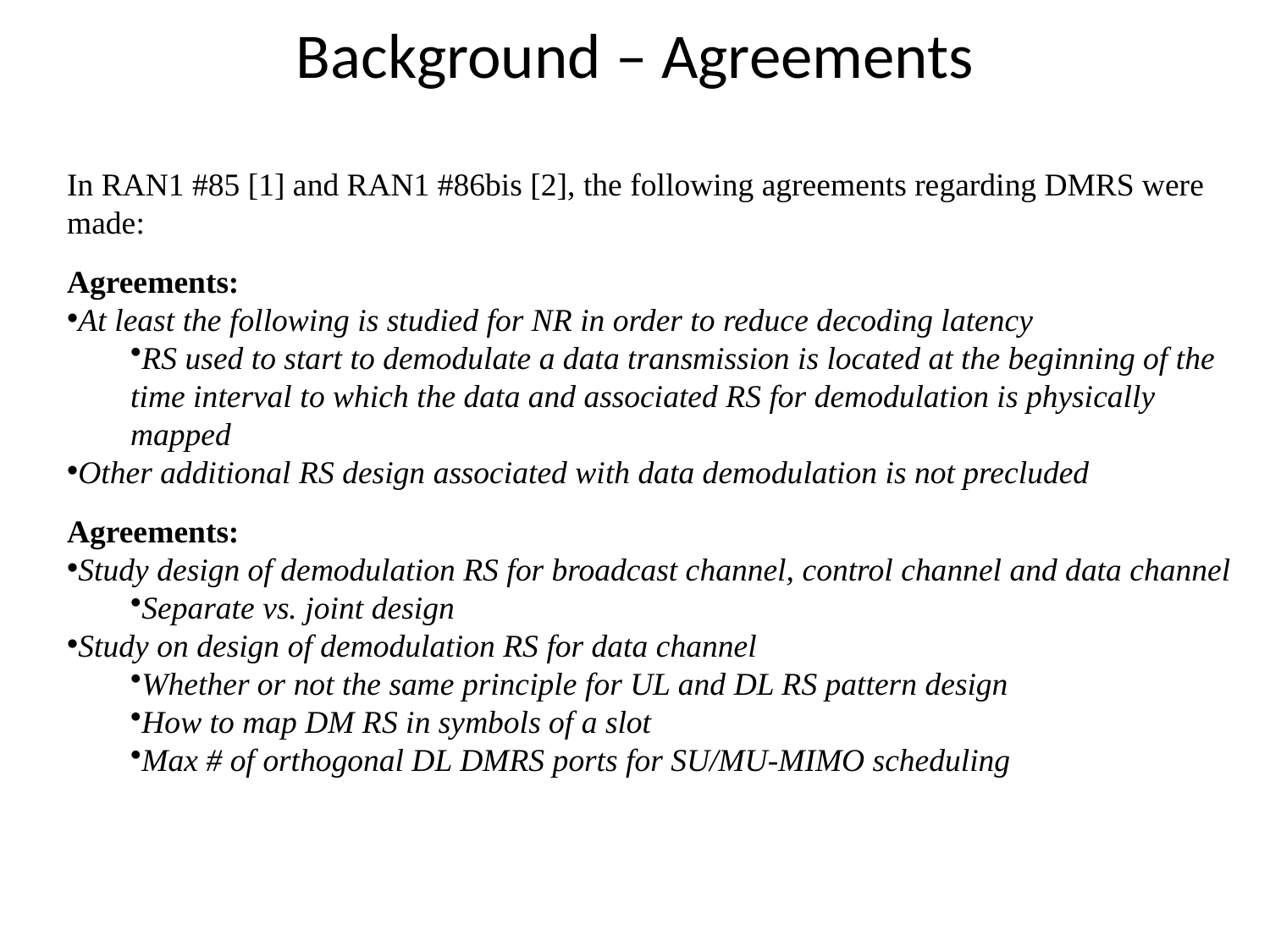

# Background – Agreements
In RAN1 #85 [1] and RAN1 #86bis [2], the following agreements regarding DMRS were made:

Agreements:
At least the following is studied for NR in order to reduce decoding latency
RS used to start to demodulate a data transmission is located at the beginning of the time interval to which the data and associated RS for demodulation is physically mapped
Other additional RS design associated with data demodulation is not precluded

Agreements:
Study design of demodulation RS for broadcast channel, control channel and data channel
Separate vs. joint design
Study on design of demodulation RS for data channel
Whether or not the same principle for UL and DL RS pattern design
How to map DM RS in symbols of a slot
Max # of orthogonal DL DMRS ports for SU/MU-MIMO scheduling